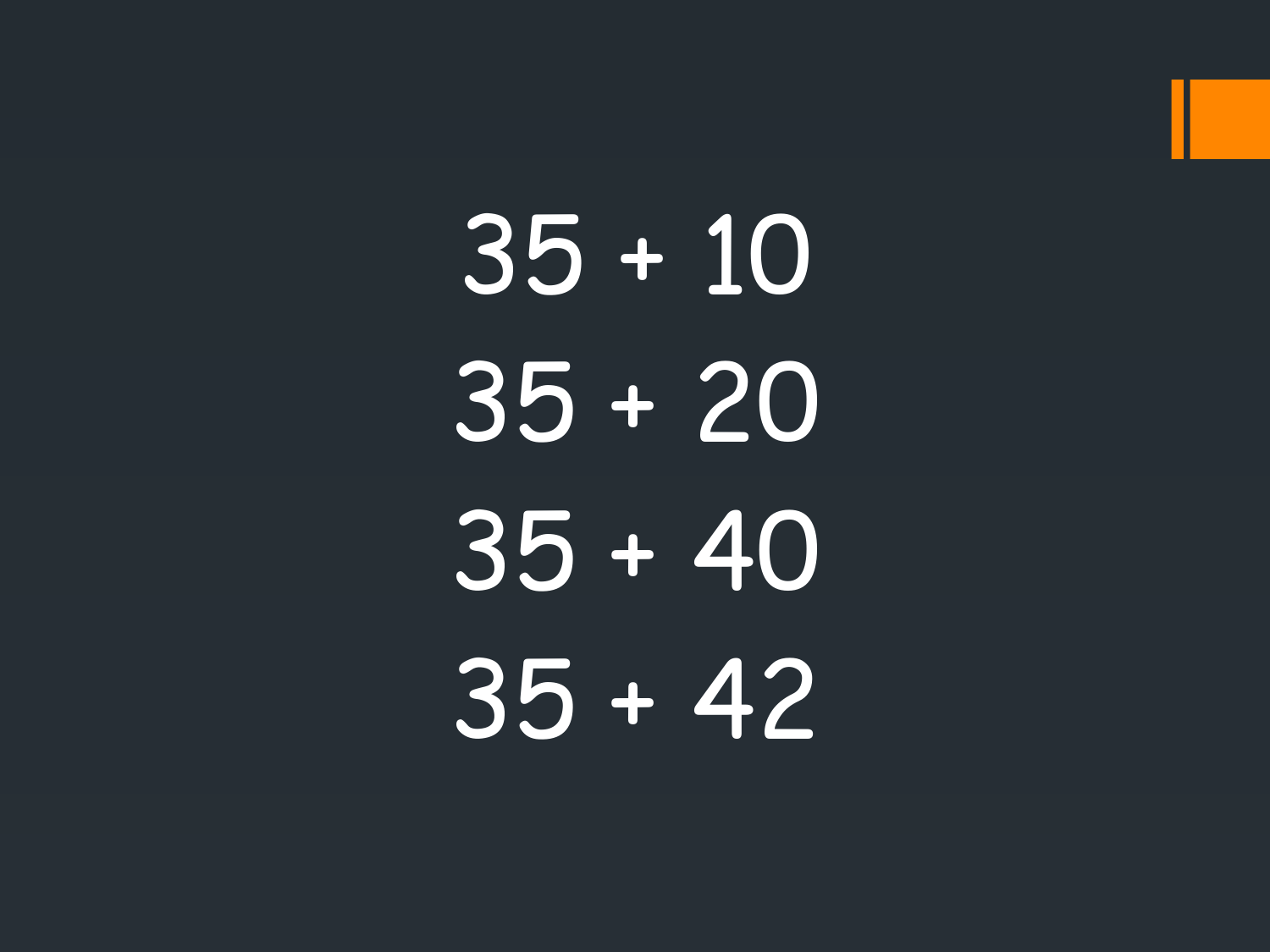

35 + 10
35 + 20
35 + 40
35 + 42